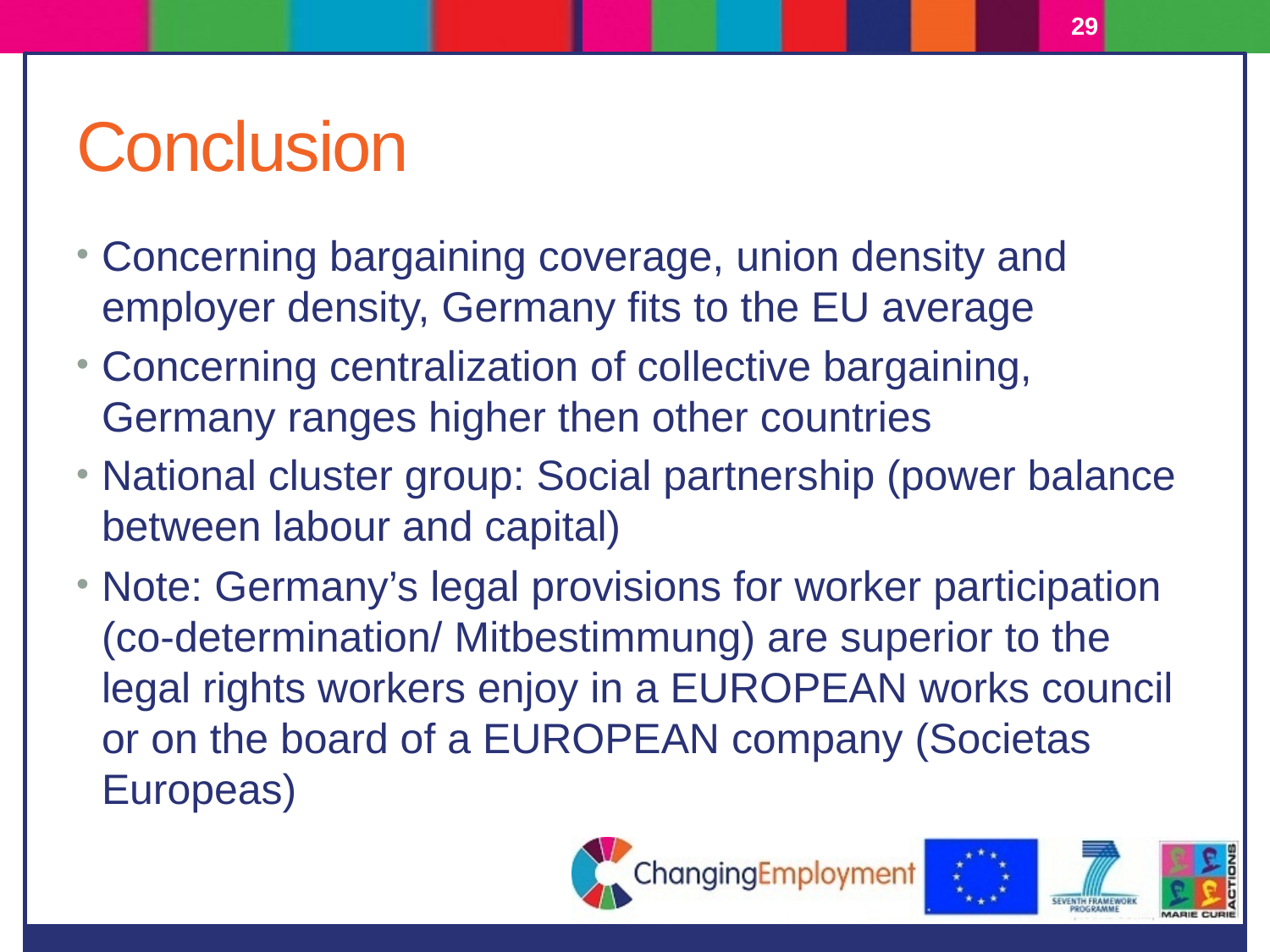

29
# Conclusion
Concerning bargaining coverage, union density and employer density, Germany fits to the EU average
Concerning centralization of collective bargaining, Germany ranges higher then other countries
National cluster group: Social partnership (power balance between labour and capital)
Note: Germany’s legal provisions for worker participation (co-determination/ Mitbestimmung) are superior to the legal rights workers enjoy in a EUROPEAN works council or on the board of a EUROPEAN company (Societas Europeas)